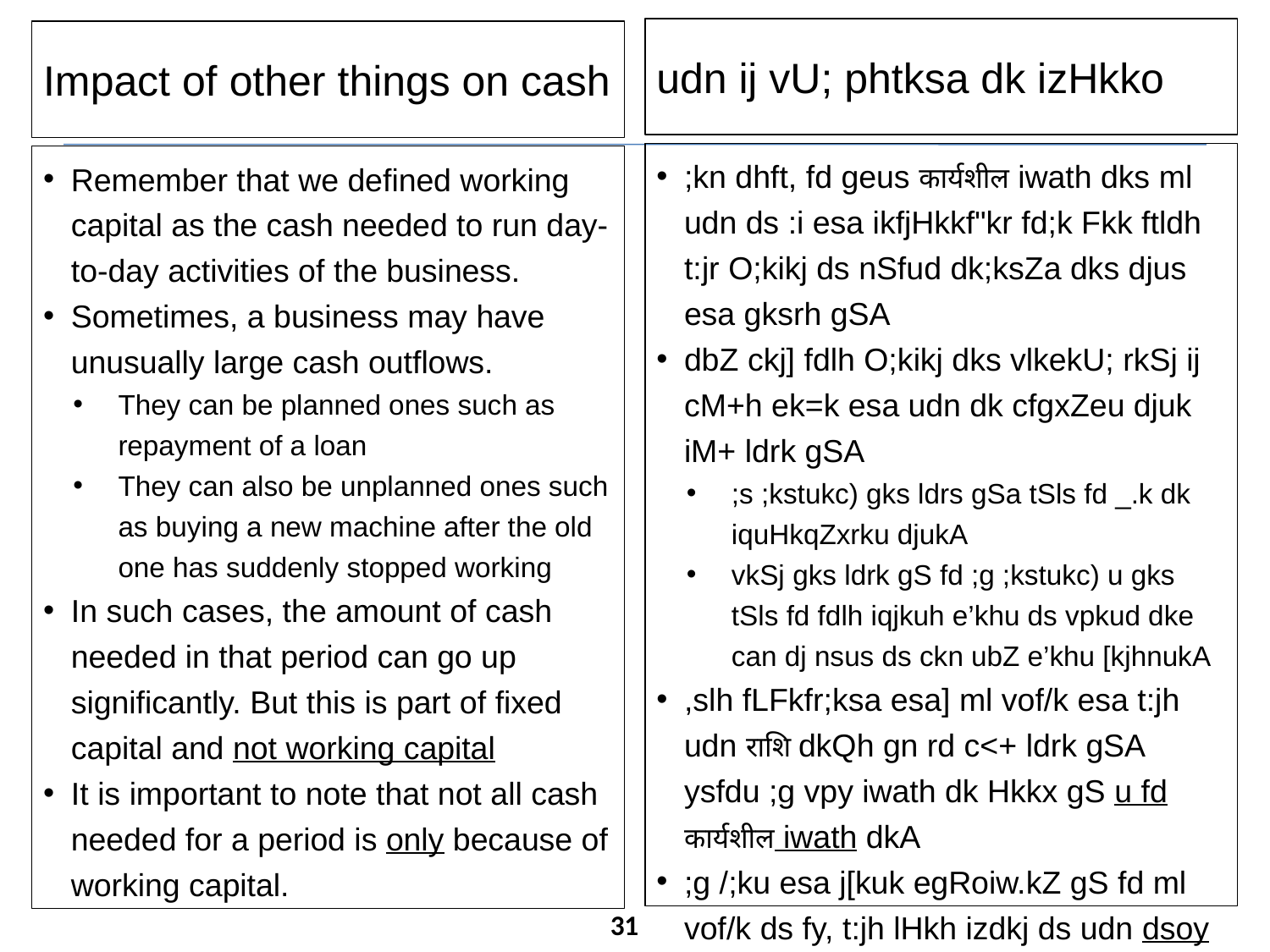

udn ij vU; phtksa dk izHkko
Impact of other things on cash
;kn dhft, fd geus कार्यशील iwath dks ml udn ds :i esa ikfjHkkf"kr fd;k Fkk ftldh t:jr O;kikj ds nSfud dk;ksZa dks djus esa gksrh gSA
dbZ ckj] fdlh O;kikj dks vlkekU; rkSj ij cM+h ek=k esa udn dk cfgxZeu djuk iM+ ldrk gSA
;s ;kstukc) gks ldrs gSa tSls fd _.k dk iquHkqZxrku djukA
vkSj gks ldrk gS fd ;g ;kstukc) u gks tSls fd fdlh iqjkuh e’khu ds vpkud dke can dj nsus ds ckn ubZ e’khu [kjhnukA
,slh fLFkfr;ksa esa] ml vof/k esa t:jh udn राशि dkQh gn rd c<+ ldrk gSA ysfdu ;g vpy iwath dk Hkkx gS u fd कार्यशील iwath dkA
;g /;ku esa j[kuk egRoiw.kZ gS fd ml vof/k ds fy, t:jh lHkh izdkj ds udn dsoy कार्यशील iwath ds dkj.k ugha gSaA
Remember that we defined working capital as the cash needed to run day-to-day activities of the business.
Sometimes, a business may have unusually large cash outflows.
They can be planned ones such as repayment of a loan
They can also be unplanned ones such as buying a new machine after the old one has suddenly stopped working
In such cases, the amount of cash needed in that period can go up significantly. But this is part of fixed capital and not working capital
It is important to note that not all cash needed for a period is only because of working capital.
31